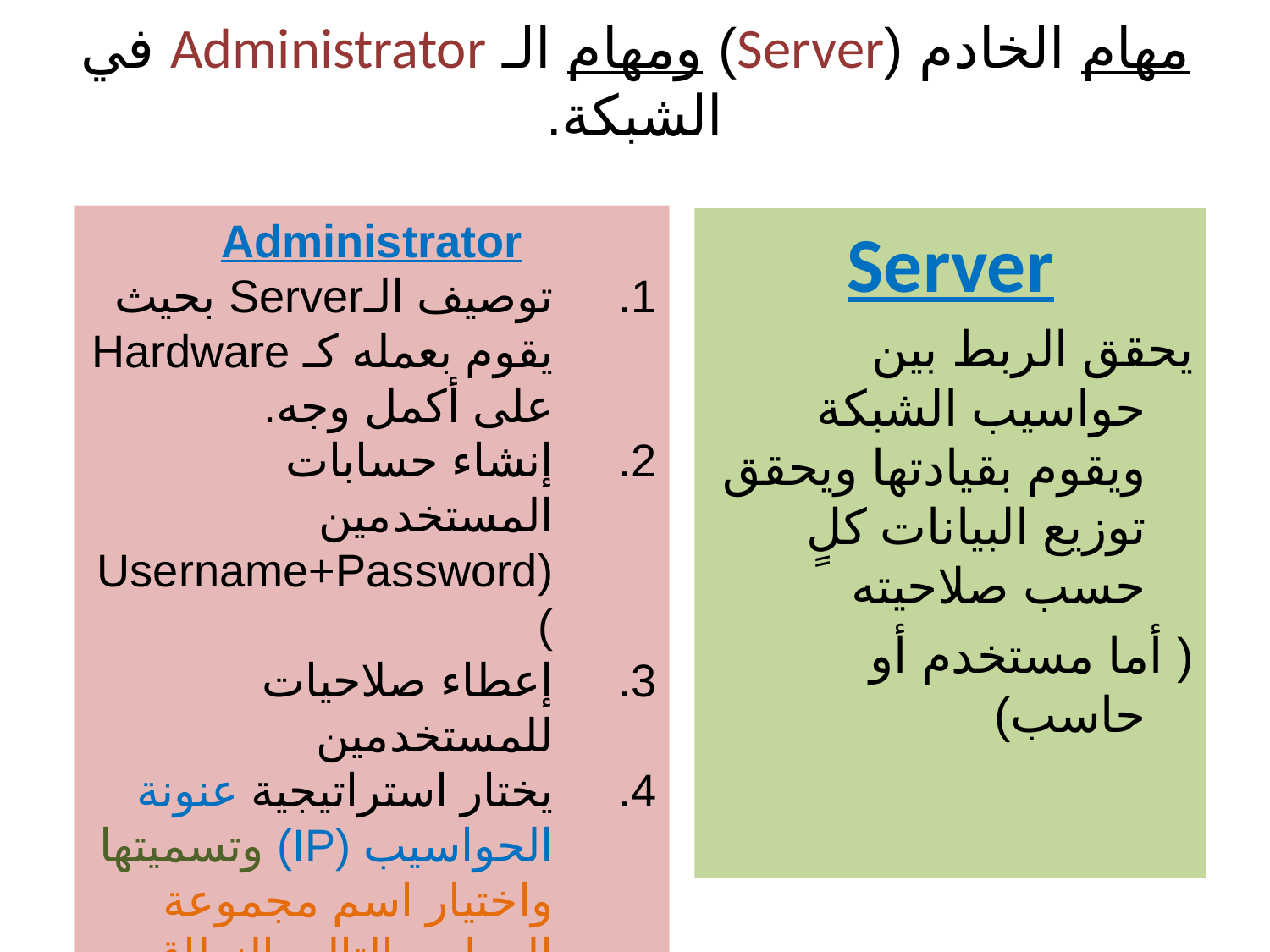

# مهام الخادم (Server) ومهام الـ Administrator في الشبكة.
Administrator
توصيف الـServer بحيث يقوم بعمله كـ Hardware على أكمل وجه.
إنشاء حسابات المستخدمين (Username+Password)
إعطاء صلاحيات للمستخدمين
يختار استراتيجية عنونة الحواسيب (IP) وتسميتها واختيار اسم مجموعة العمل وبالتالي النطاق.
Server
يحقق الربط بين حواسيب الشبكة ويقوم بقيادتها ويحقق توزيع البيانات كلٍ حسب صلاحيته
	( أما مستخدم أو حاسب)